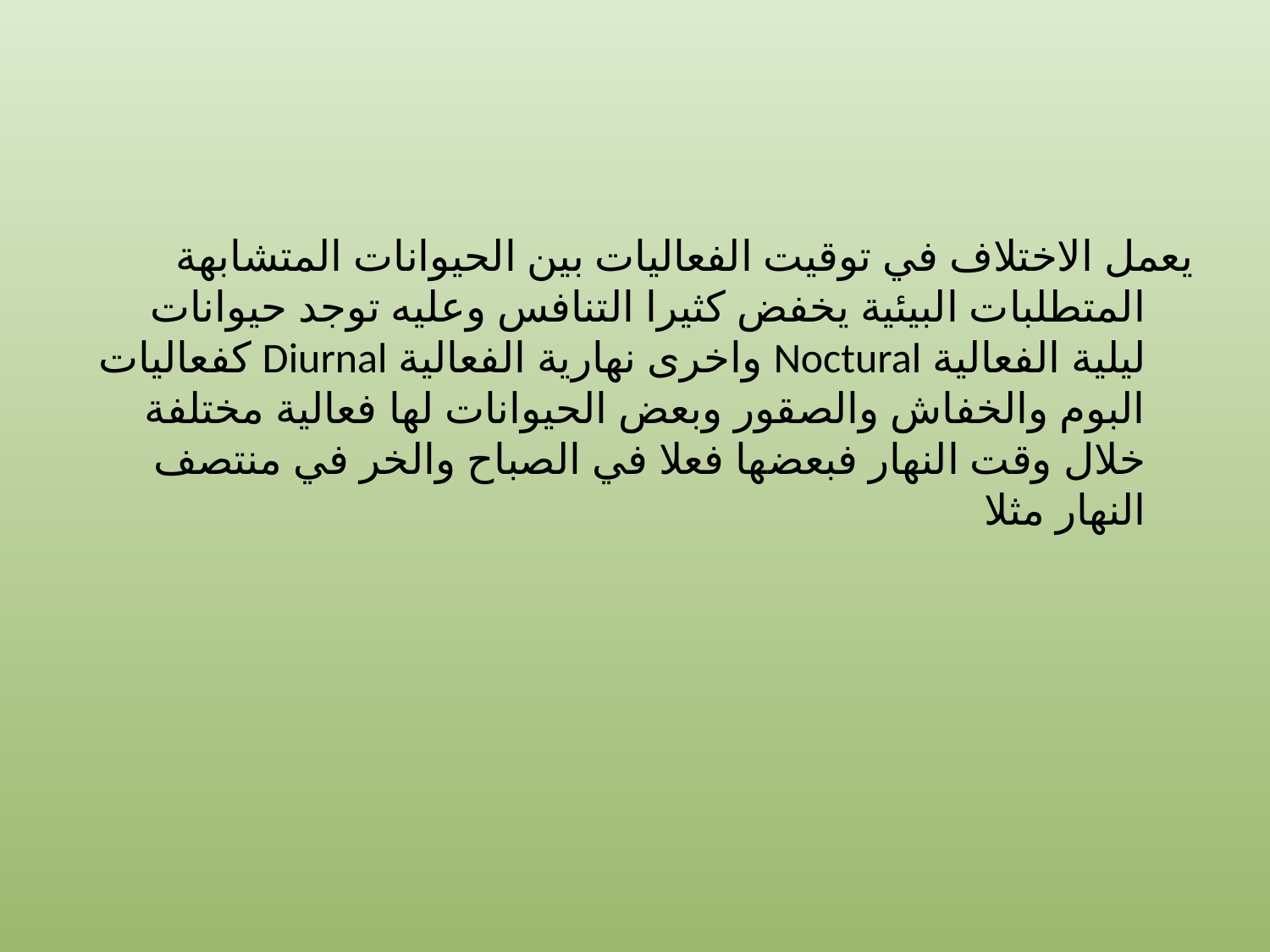

يعمل الاختلاف في توقيت الفعاليات بين الحيوانات المتشابهة المتطلبات البيئية يخفض كثيرا التنافس وعليه توجد حيوانات ليلية الفعالية Noctural واخرى نهارية الفعالية Diurnal كفعاليات البوم والخفاش والصقور وبعض الحيوانات لها فعالية مختلفة خلال وقت النهار فبعضها فعلا في الصباح والخر في منتصف النهار مثلا